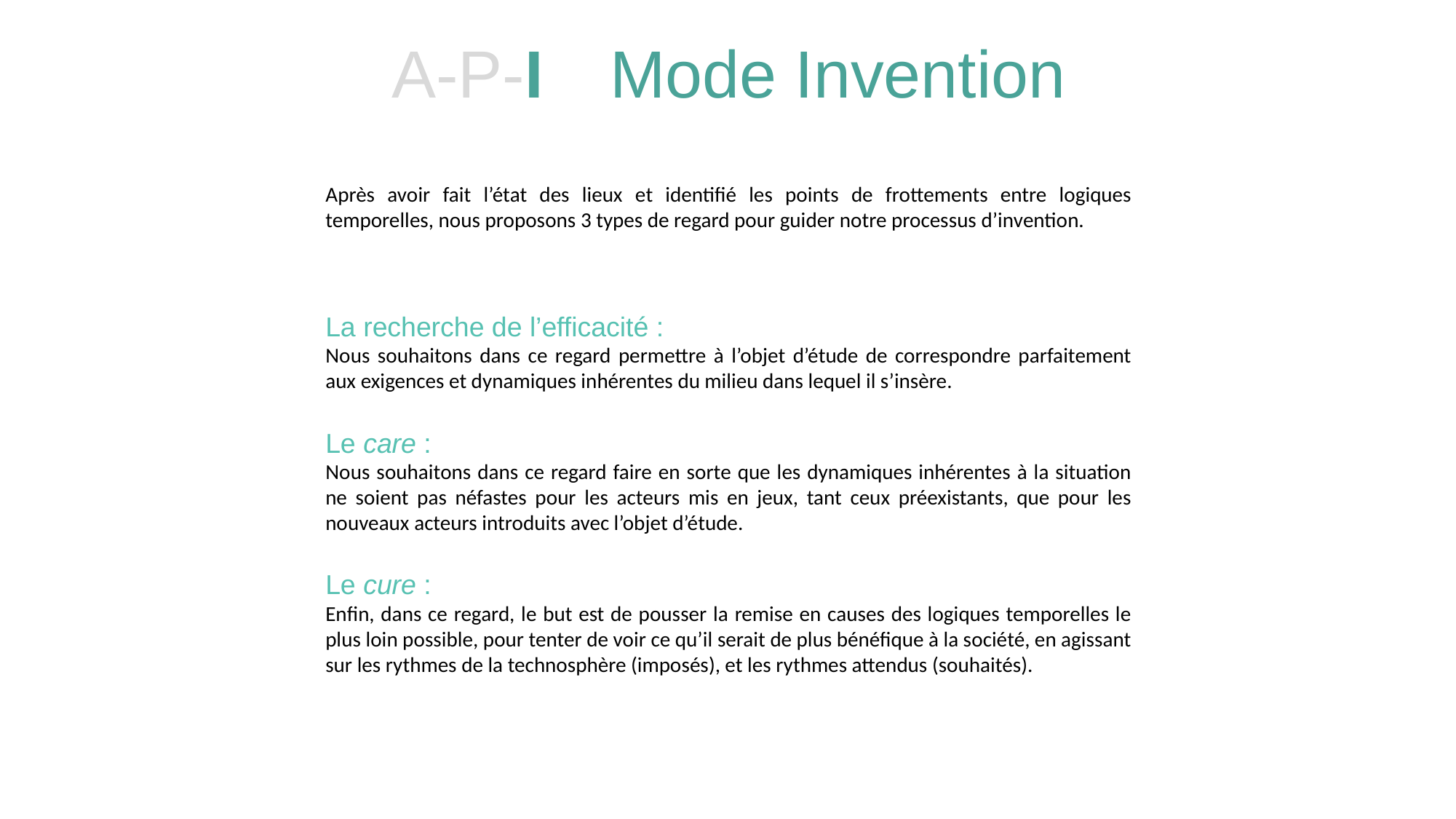

A-P-I	Mode Invention
Après avoir fait l’état des lieux et identifié les points de frottements entre logiques temporelles, nous proposons 3 types de regard pour guider notre processus d’invention.
La recherche de l’efficacité :
Nous souhaitons dans ce regard permettre à l’objet d’étude de correspondre parfaitement aux exigences et dynamiques inhérentes du milieu dans lequel il s’insère.

Le care :
Nous souhaitons dans ce regard faire en sorte que les dynamiques inhérentes à la situation ne soient pas néfastes pour les acteurs mis en jeux, tant ceux préexistants, que pour les nouveaux acteurs introduits avec l’objet d’étude.

Le cure :
Enfin, dans ce regard, le but est de pousser la remise en causes des logiques temporelles le plus loin possible, pour tenter de voir ce qu’il serait de plus bénéfique à la société, en agissant sur les rythmes de la technosphère (imposés), et les rythmes attendus (souhaités).